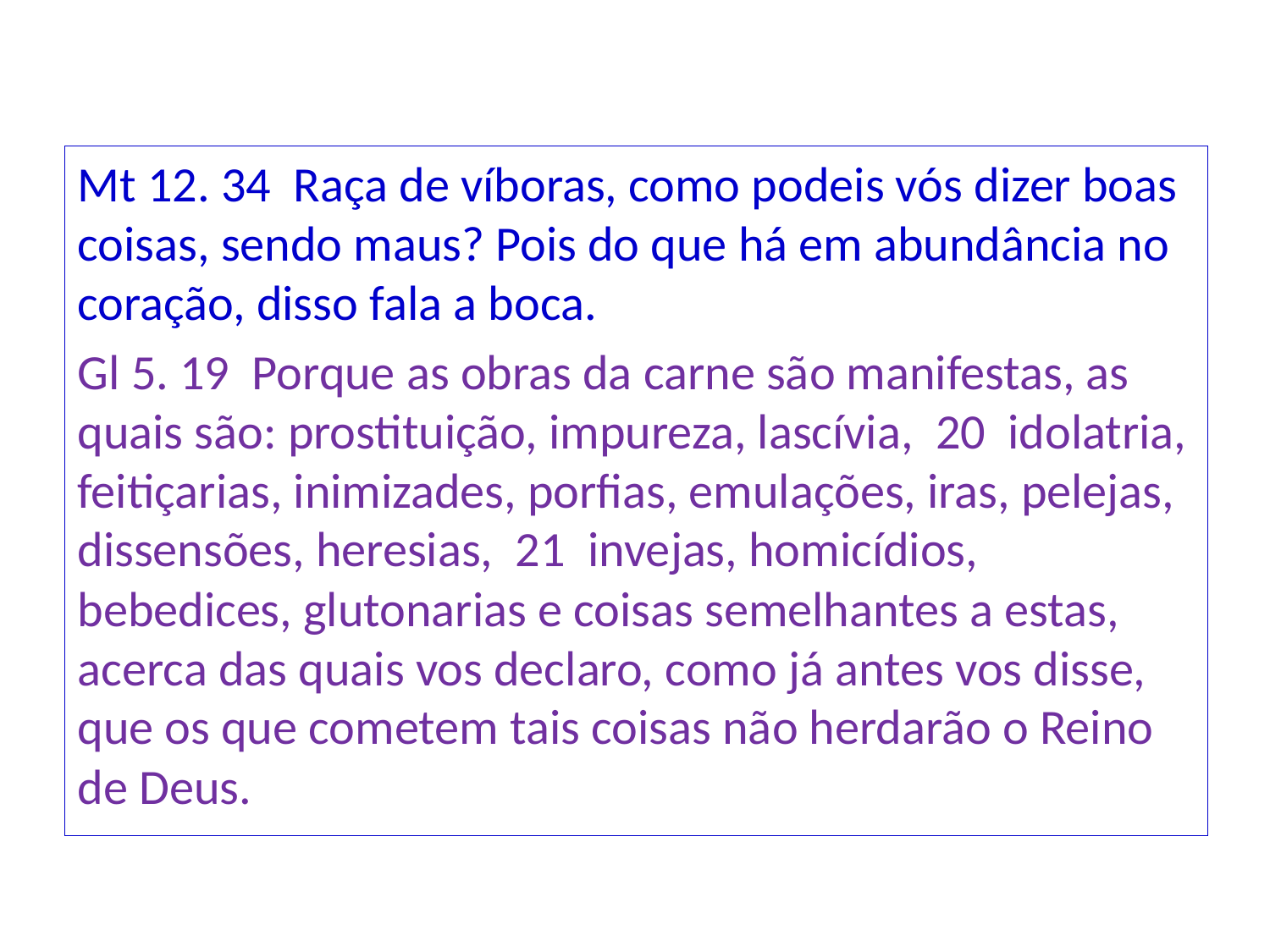

Mt 12. 34  Raça de víboras, como podeis vós dizer boas coisas, sendo maus? Pois do que há em abundância no coração, disso fala a boca.
Gl 5. 19  Porque as obras da carne são manifestas, as quais são: prostituição, impureza, lascívia,  20  idolatria, feitiçarias, inimizades, porfias, emulações, iras, pelejas, dissensões, heresias,  21  invejas, homicídios, bebedices, glutonarias e coisas semelhantes a estas, acerca das quais vos declaro, como já antes vos disse, que os que cometem tais coisas não herdarão o Reino de Deus.